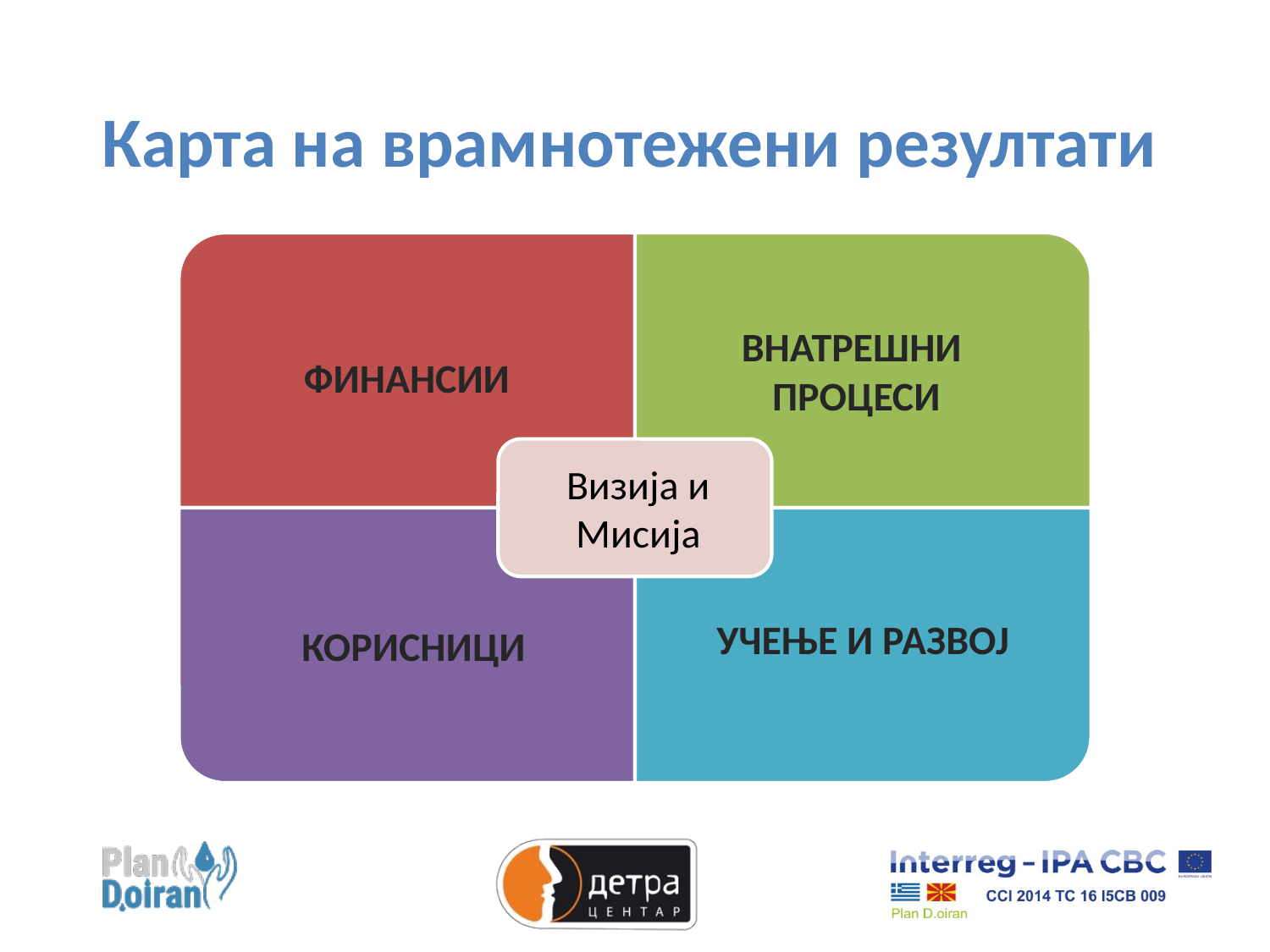

Карта на врамнотежени резултати
ФИНАНСИИ
ВНАТРЕШНИ
ПРОЦЕСИ
КОРИСНИЦИ
УЧЕЊЕ И РАЗВОЈ
Визија и Мисија